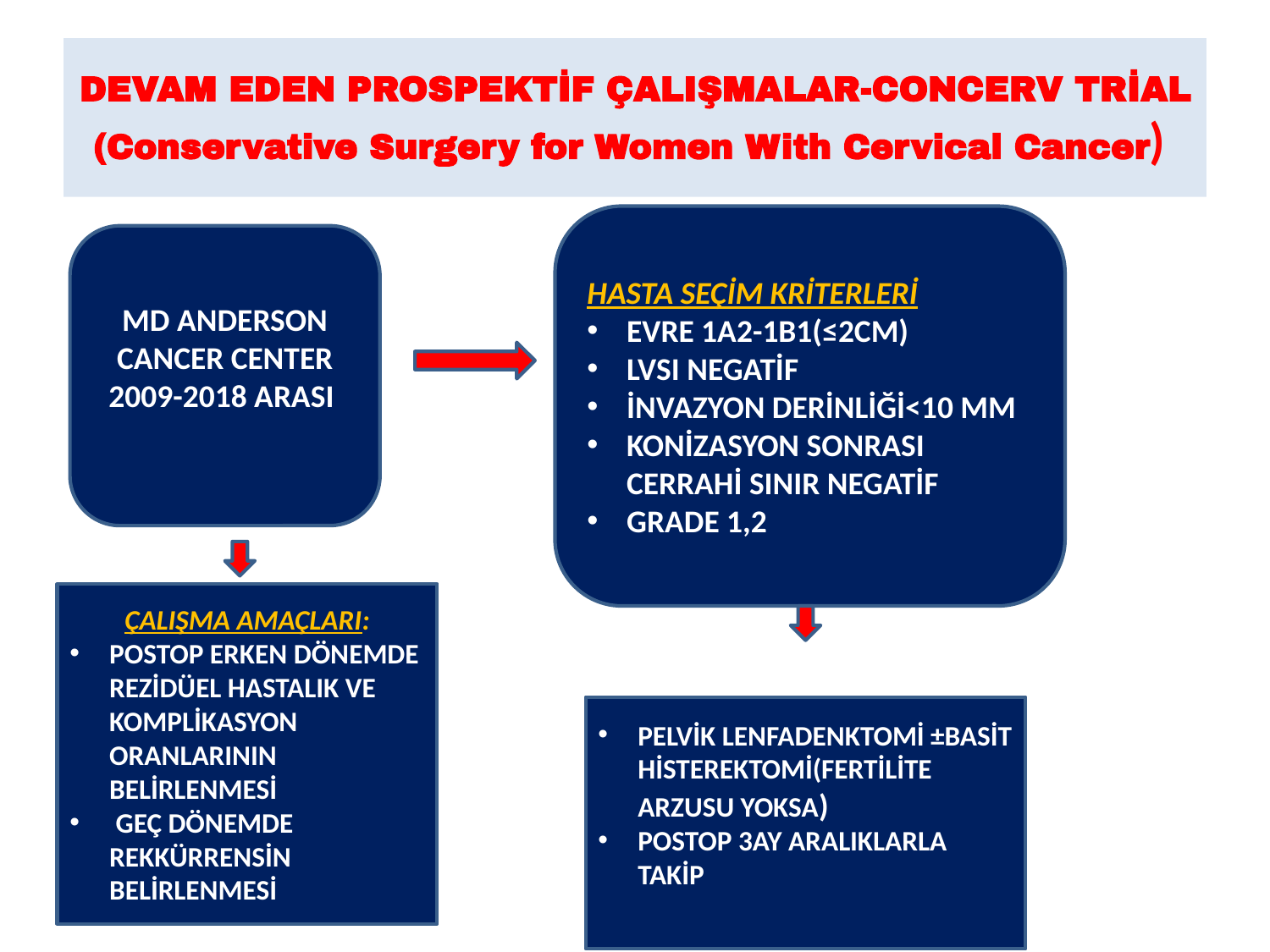

# DEVAM EDEN PROSPEKTİF ÇALIŞMALAR-CONCERV TRİAL (Conservative Surgery for Women With Cervical Cancer)
HASTA SEÇİM KRİTERLERİ
EVRE 1A2-1B1(≤2CM)
LVSI NEGATİF
İNVAZYON DERİNLİĞİ<10 MM
KONİZASYON SONRASI CERRAHİ SINIR NEGATİF
GRADE 1,2
MD ANDERSON CANCER CENTER
2009-2018 ARASI

ÇALIŞMA AMAÇLARI:
POSTOP ERKEN DÖNEMDE REZİDÜEL HASTALIK VE KOMPLİKASYON ORANLARININ BELİRLENMESİ
 GEÇ DÖNEMDE REKKÜRRENSİN BELİRLENMESİ

PELVİK LENFADENKTOMİ ±BASİT HİSTEREKTOMİ(FERTİLİTE ARZUSU YOKSA)
POSTOP 3AY ARALIKLARLA TAKİP